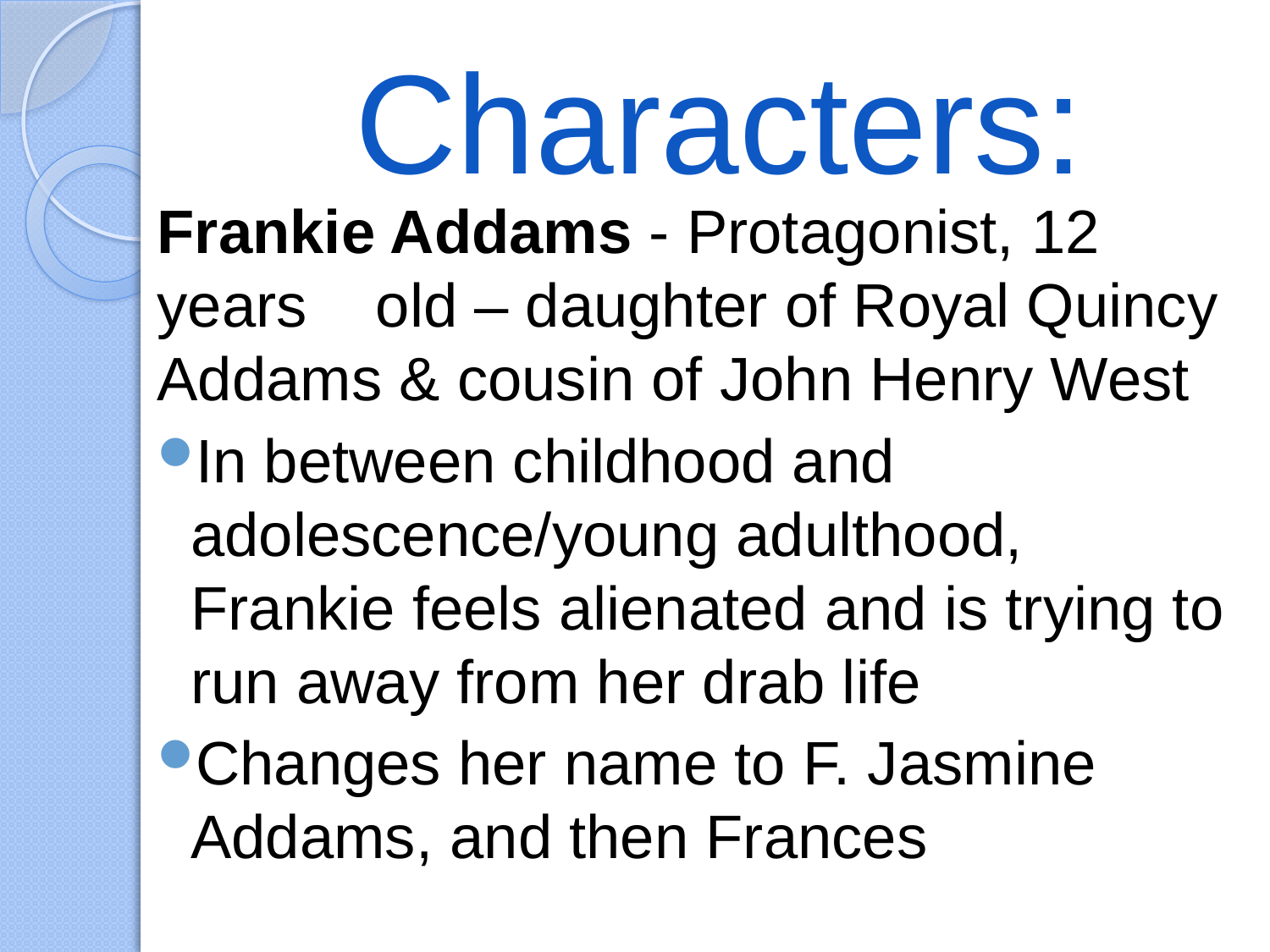

# Characters:
Frankie Addams - Protagonist, 12 years    old – daughter of Royal Quincy Addams & cousin of John Henry West
In between childhood and adolescence/young adulthood, Frankie feels alienated and is trying to run away from her drab life
Changes her name to F. Jasmine Addams, and then Frances